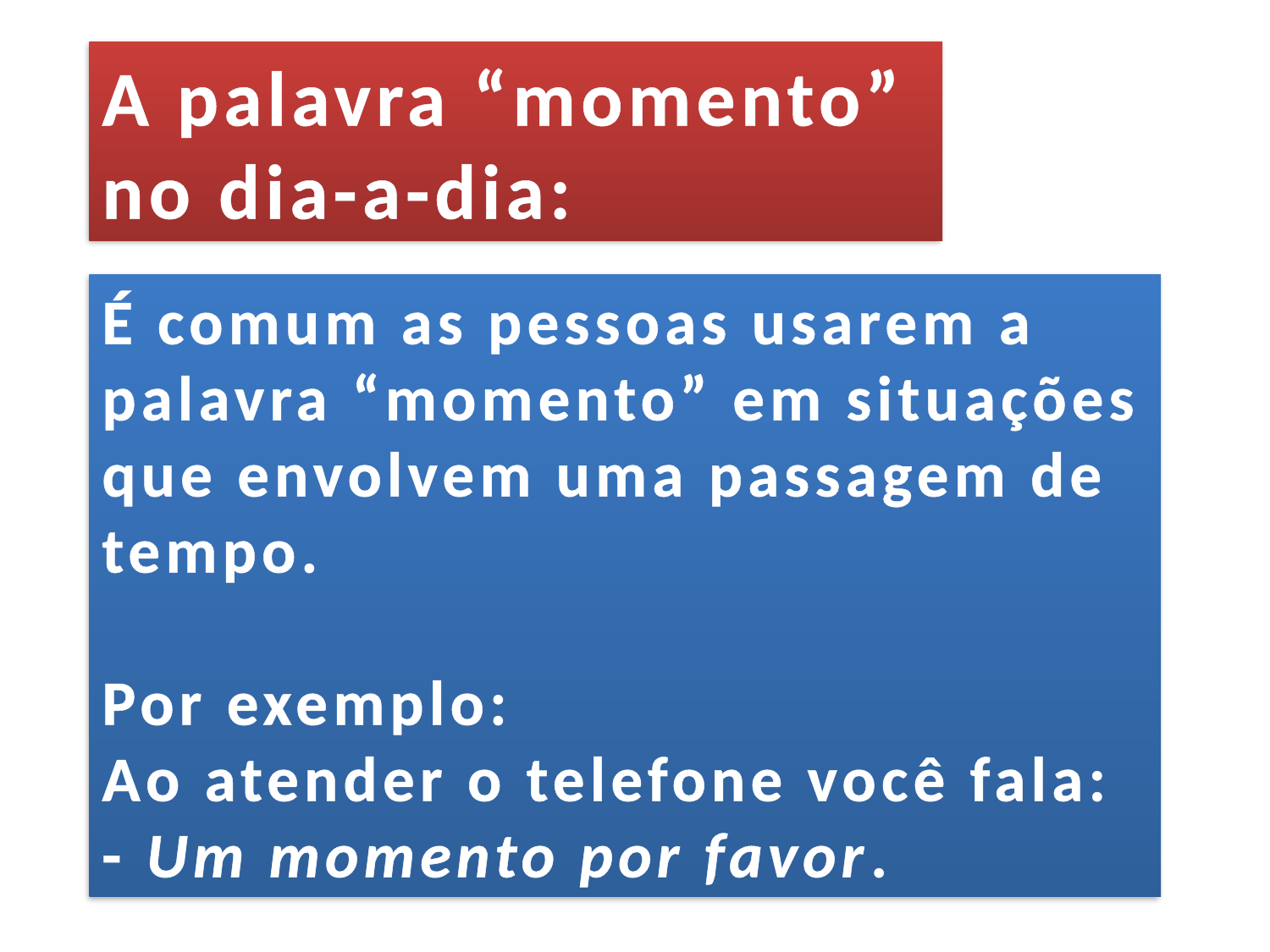

A palavra “momento” no dia-a-dia:
É comum as pessoas usarem a palavra “momento” em situações que envolvem uma passagem de tempo.

Por exemplo:
Ao atender o telefone você fala:
- Um momento por favor.